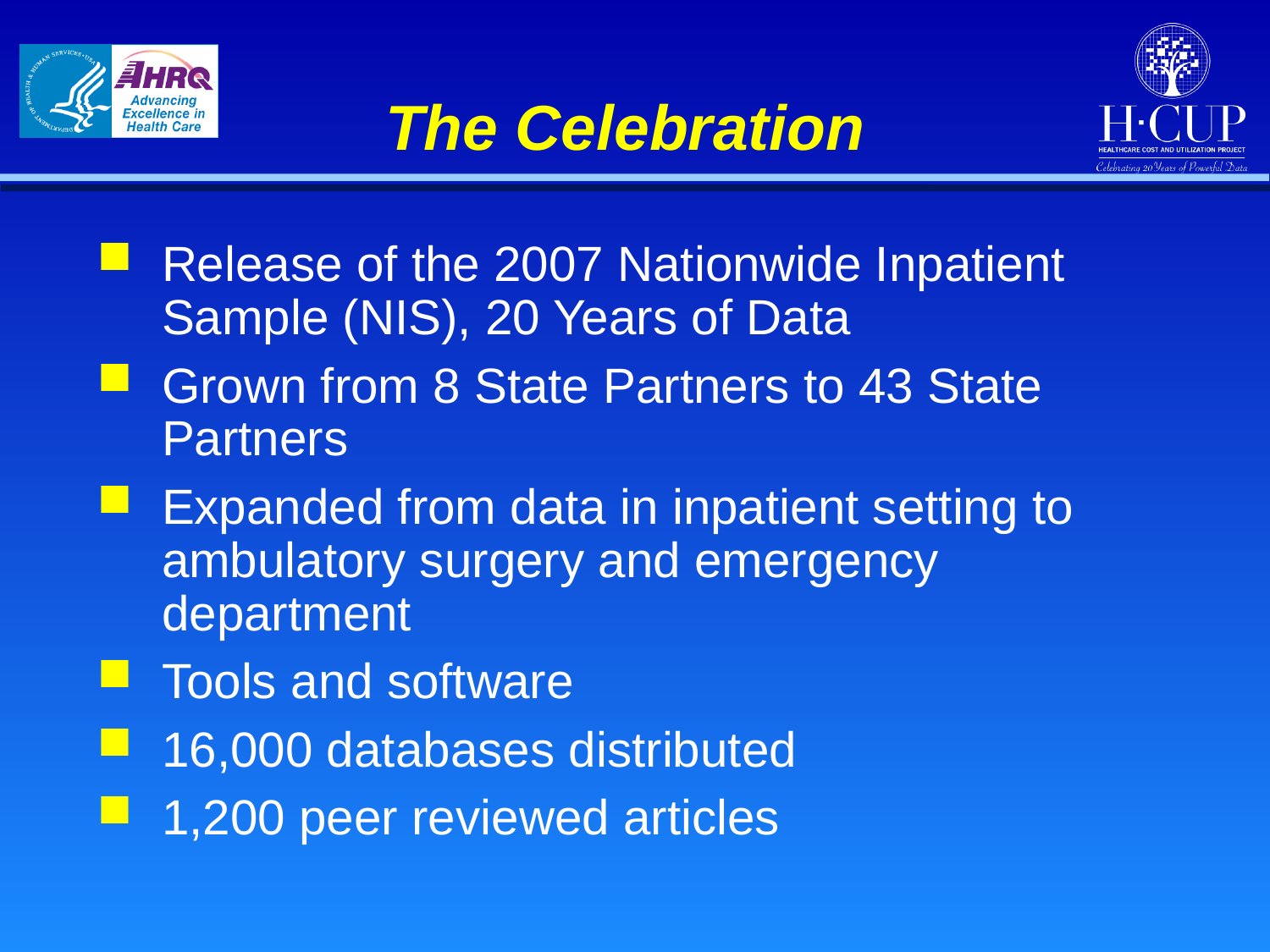

# The Celebration
Release of the 2007 Nationwide Inpatient Sample (NIS), 20 Years of Data
Grown from 8 State Partners to 43 State Partners
Expanded from data in inpatient setting to ambulatory surgery and emergency department
Tools and software
16,000 databases distributed
1,200 peer reviewed articles